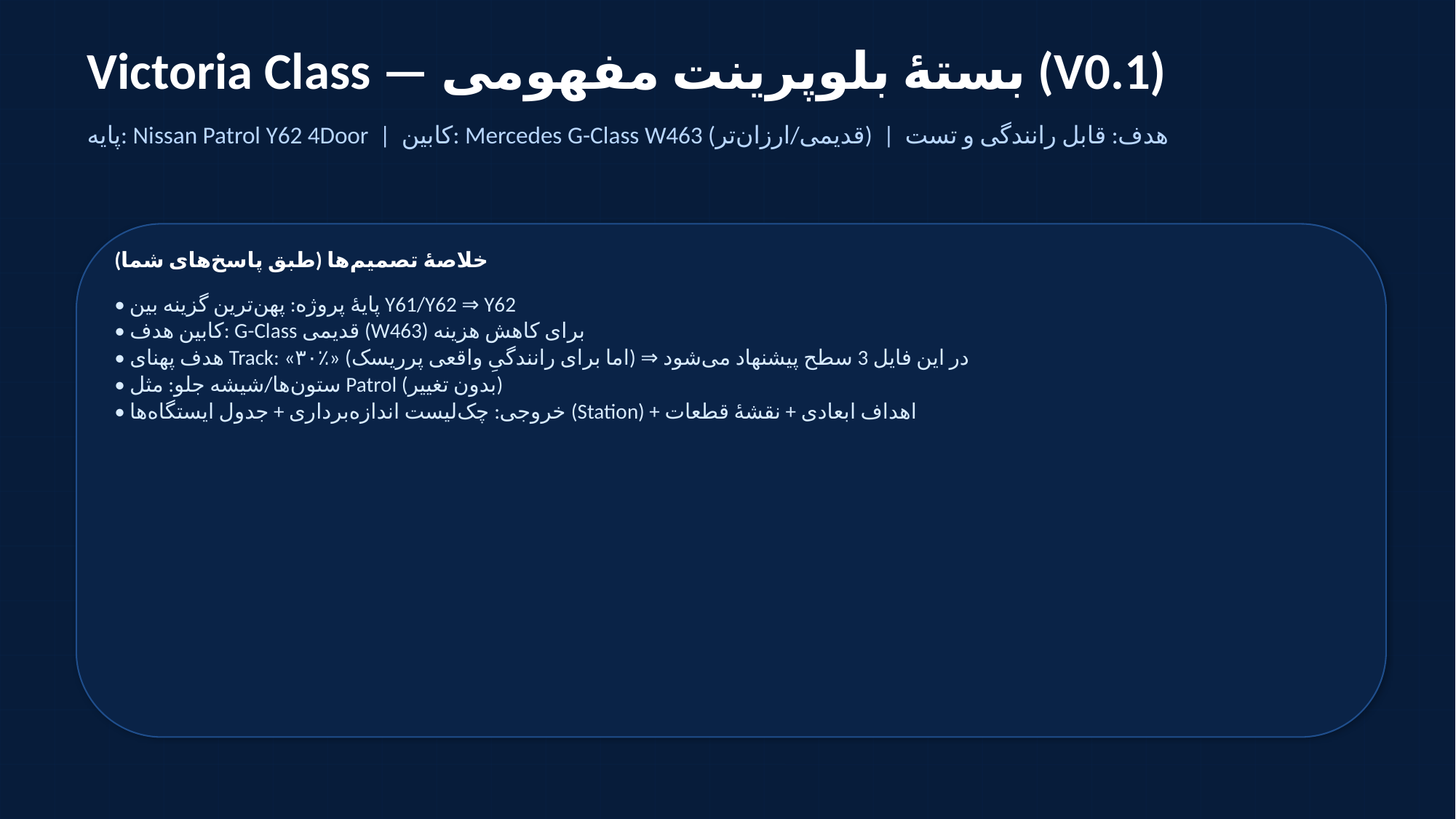

Victoria Class — بستهٔ بلوپرینت مفهومی (V0.1)

پایه: Nissan Patrol Y62 4Door  |  کابین: Mercedes G-Class W463 (قدیمی/ارزان‌تر)  |  هدف: قابل رانندگی و تست

خلاصهٔ تصمیم‌ها (طبق پاسخ‌های شما)

• پایهٔ پروژه: پهن‌ترین گزینه بین Y61/Y62 ⇒ Y62
• کابین هدف: G-Class قدیمی (W463) برای کاهش هزینه
• هدف پهنای Track: «۳۰٪» (اما برای رانندگیِ واقعی پرریسک) ⇒ در این فایل 3 سطح پیشنهاد می‌شود
• ستون‌ها/شیشه جلو: مثل Patrol (بدون تغییر)
• خروجی: چک‌لیست اندازه‌برداری + جدول ایستگاه‌ها (Station) + اهداف ابعادی + نقشهٔ قطعات